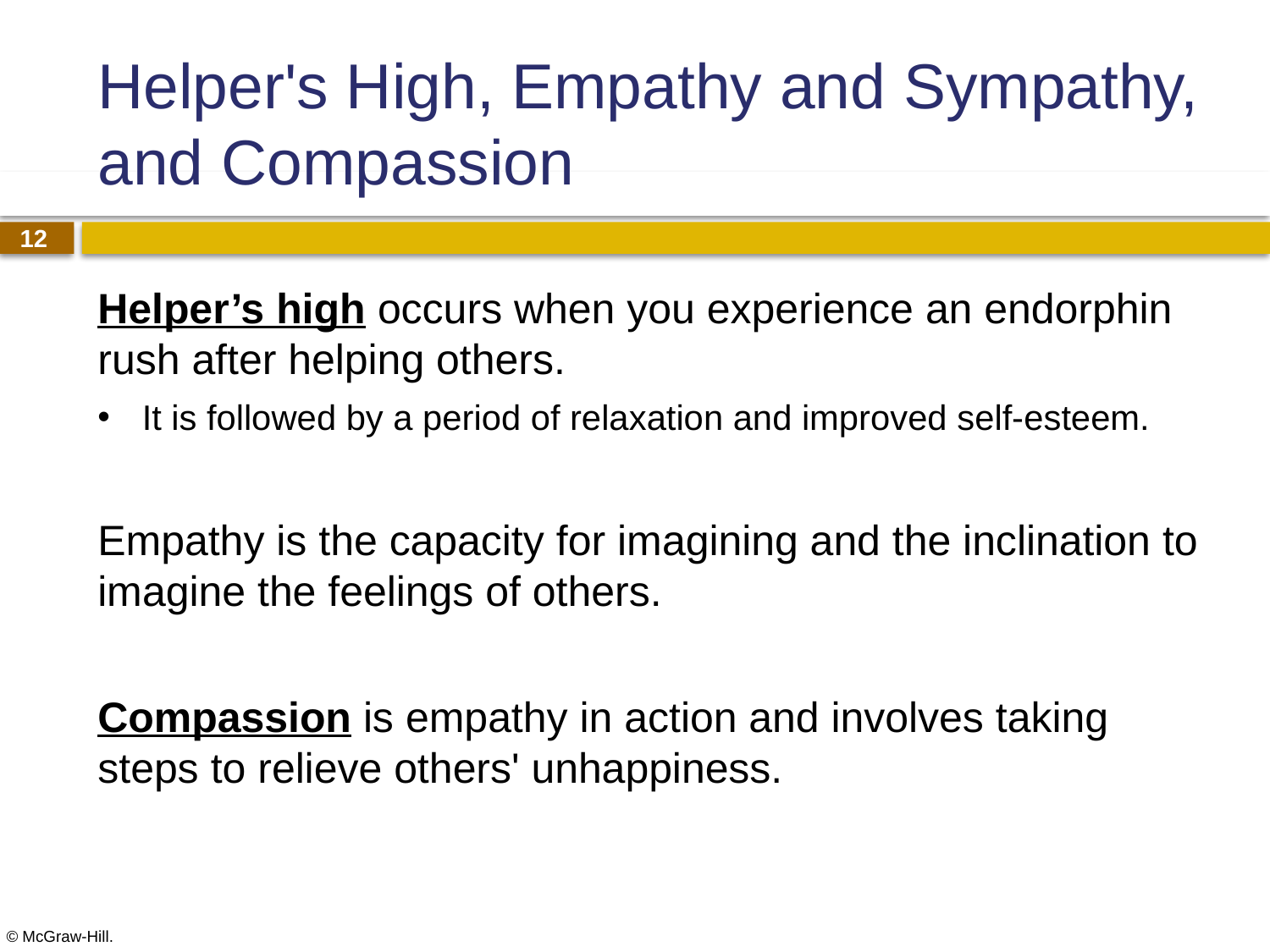

# Helper's High, Empathy and Sympathy, and Compassion
Helper’s high occurs when you experience an endorphin rush after helping others.
It is followed by a period of relaxation and improved self-esteem.

Empathy is the capacity for imagining and the inclination to imagine the feelings of others.

Compassion is empathy in action and involves taking steps to relieve others' unhappiness.